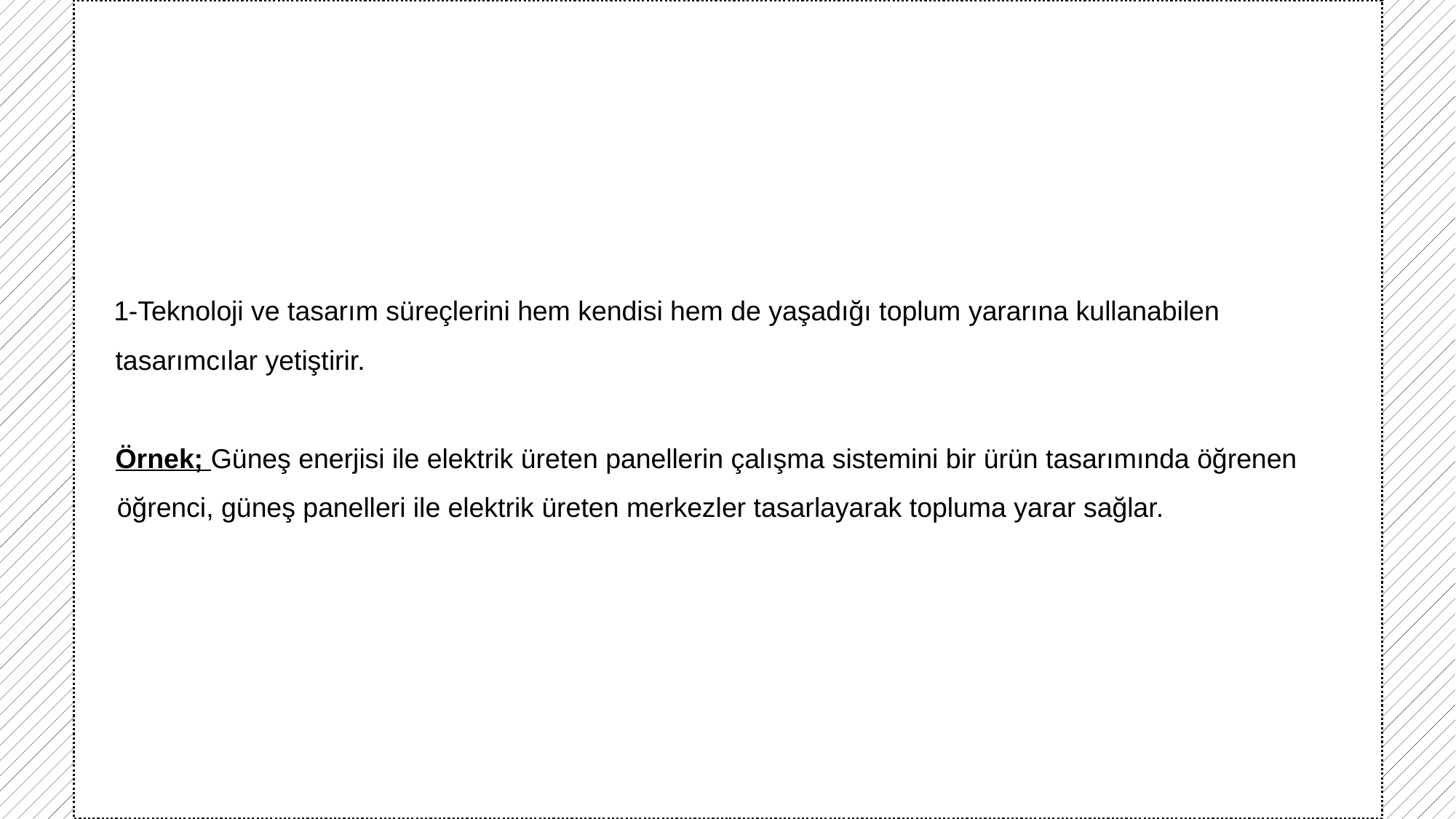

1-Teknoloji ve tasarım süreçlerini hem kendisi hem de yaşadığı toplum yararına kullanabilen tasarımcılar yetiştirir.

Örnek; Güneş enerjisi ile elektrik üreten panellerin çalışma sistemini bir ürün tasarımında öğrenen öğrenci, güneş panelleri ile elektrik üreten merkezler tasarlayarak topluma yarar sağlar.